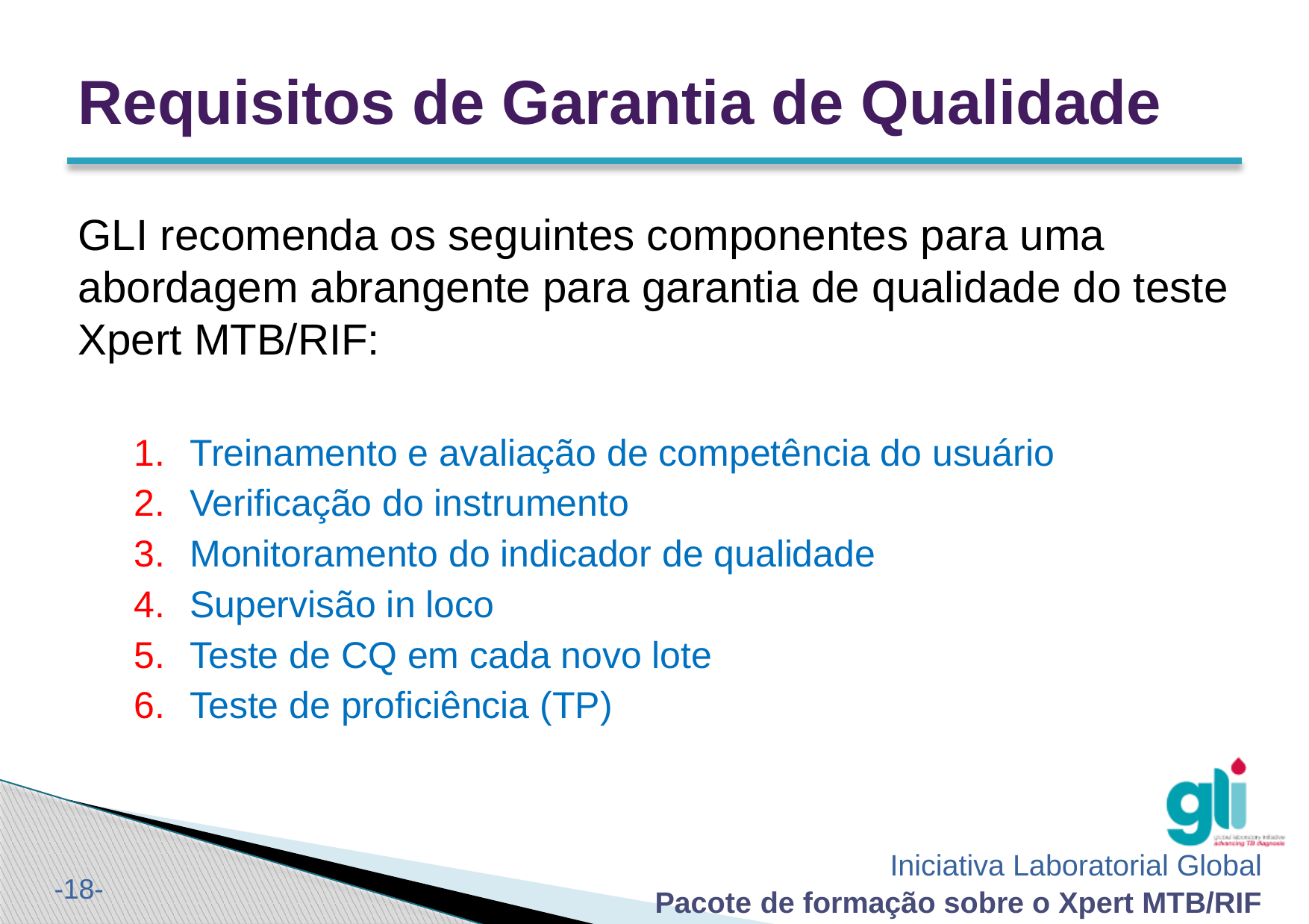

# Requisitos de Garantia de Qualidade
GLI recomenda os seguintes componentes para uma abordagem abrangente para garantia de qualidade do teste Xpert MTB/RIF:

Treinamento e avaliação de competência do usuário
Verificação do instrumento
Monitoramento do indicador de qualidade
Supervisão in loco
Teste de CQ em cada novo lote
Teste de proficiência (TP)